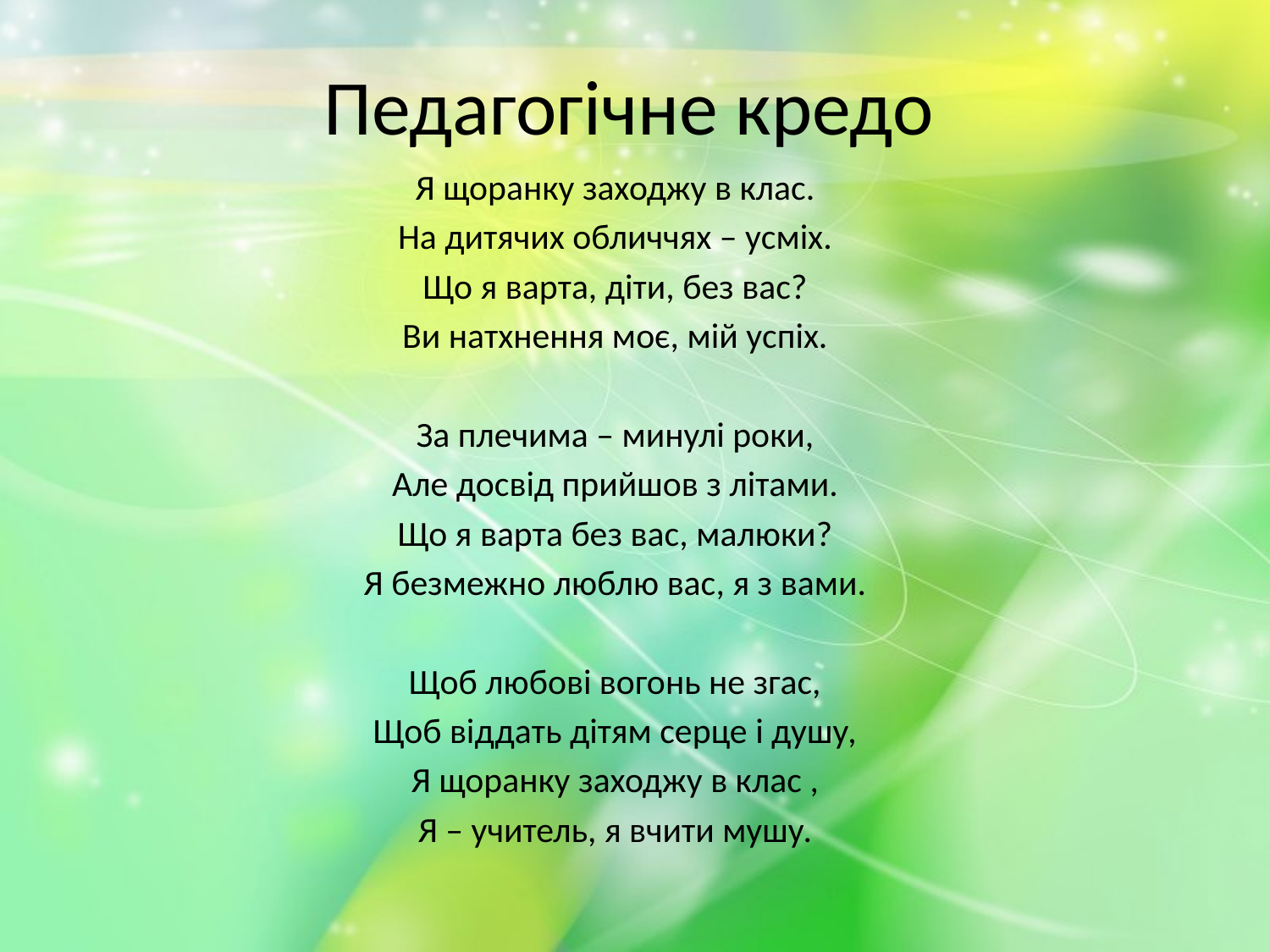

# Педагогічне кредо
Я щоранку заходжу в клас.
На дитячих обличчях – усміх.
Що я варта, діти, без вас?
Ви натхнення моє, мій успіх.

За плечима – минулі роки,
Але досвід прийшов з літами.
Що я варта без вас, малюки?
Я безмежно люблю вас, я з вами.

Щоб любові вогонь не згас,
Щоб віддать дітям серце і душу,
Я щоранку заходжу в клас ,
Я – учитель, я вчити мушу.